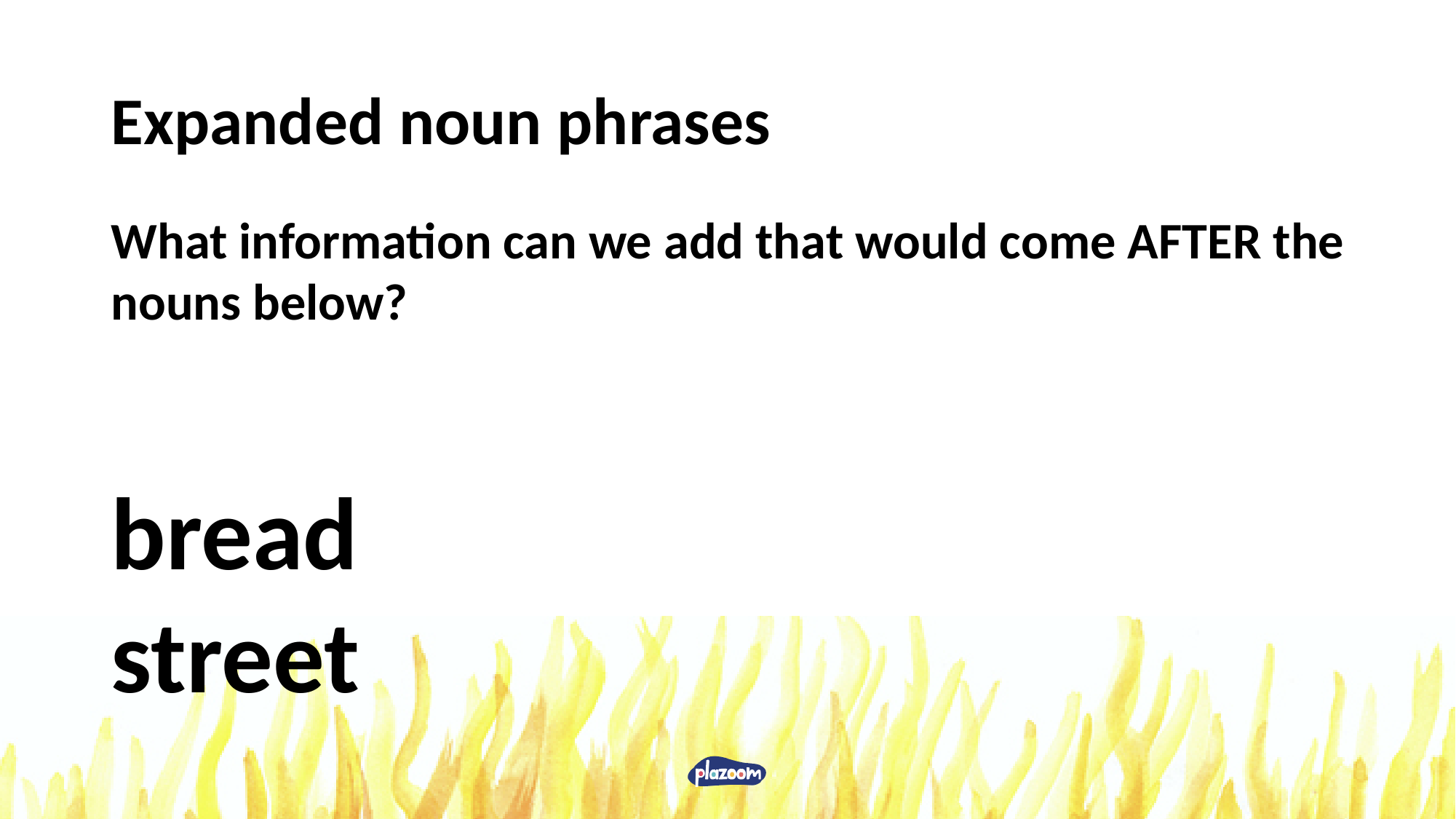

# Expanded noun phrases
What information can we add that would come AFTER the nouns below?
bread
street